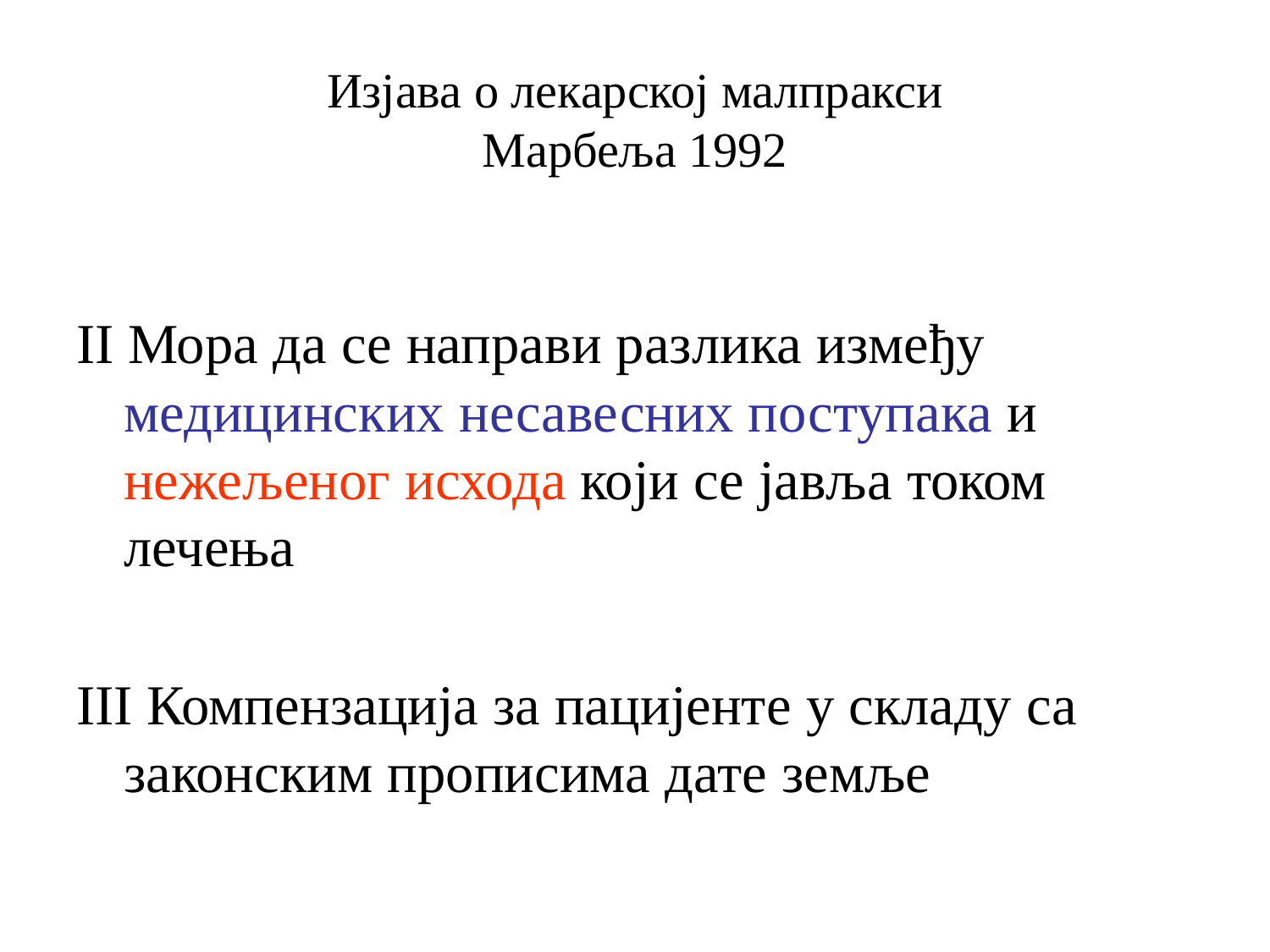

# Изјава о лекарској малпракси Марбеља 1992

II Мора да се направи разлика између медицинских несавесних поступака и нежељеног исхода који се јавља током лечења

III Компензација за пацијенте у складу са законским прописима дате земље